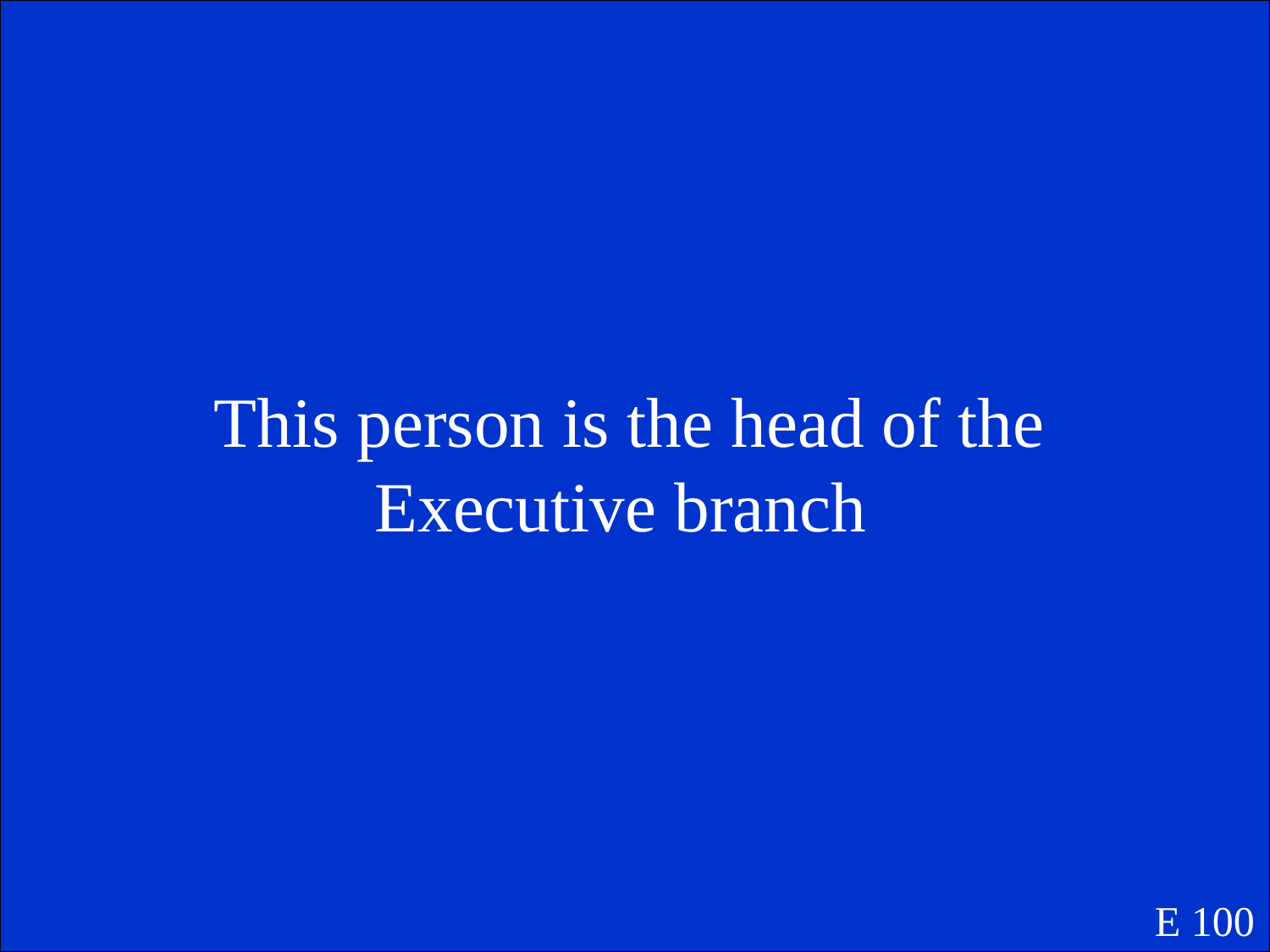

This person is the head of the Executive branch
E 100